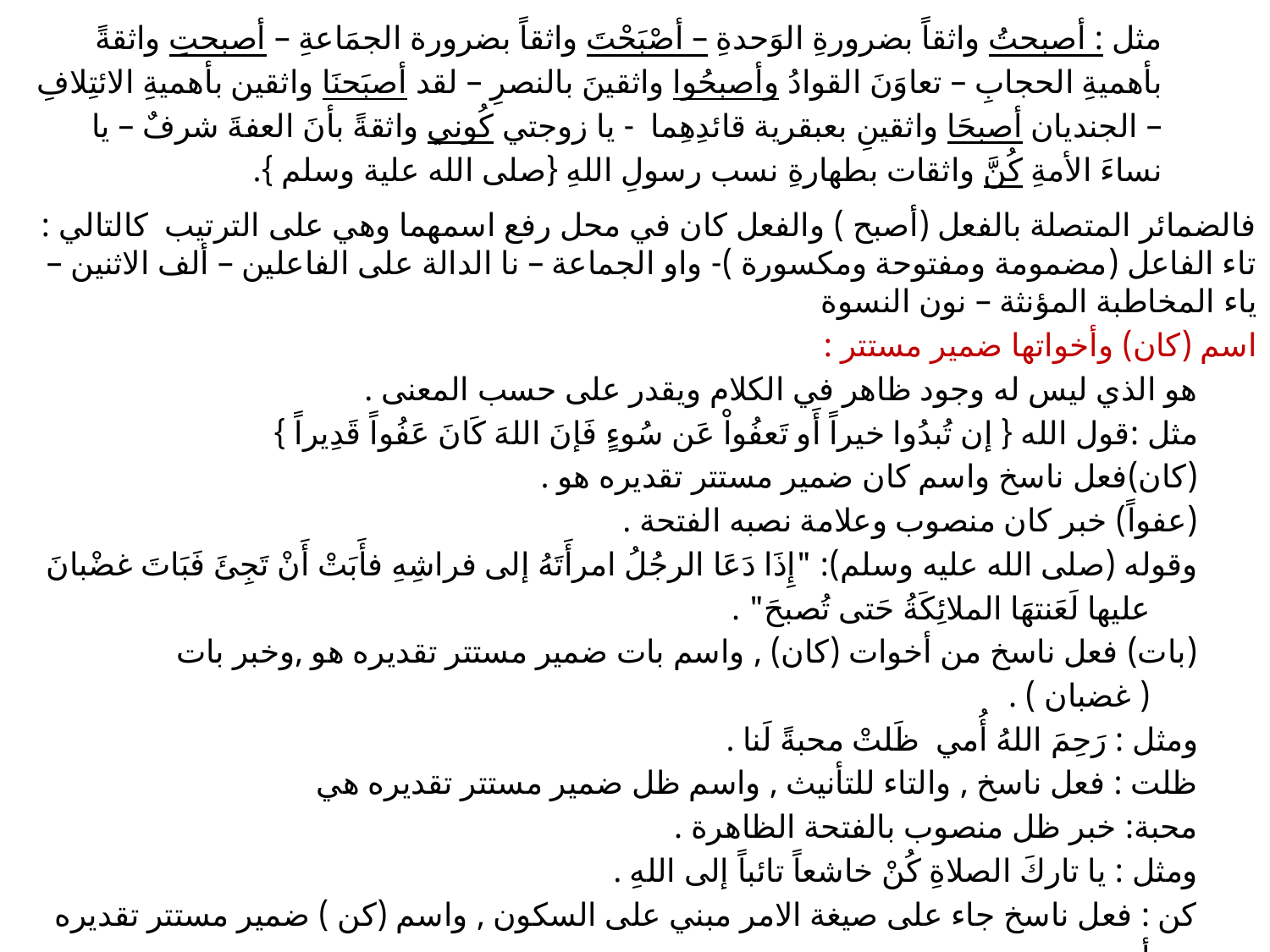

مثل : أصبحتُ واثقاً بضرورةِ الوَحدةِ – أصْبَحْتَ واثقاً بضرورة الجمَاعةِ – أصبحتِ واثقةً بأهميةِ الحجابِ – تعاوَنَ القوادُ وأصبحُوا واثقينَ بالنصرِ – لقد أصبَحنَا واثقين بأهميةِ الائتِلافِ – الجنديان أصبحَا واثقينِ بعبقرية قائدِهِما  - يا زوجتي كُوني واثقةً بأنَ العفةَ شرفٌ – يا نساءَ الأمةِ كُنَّ واثقات بطهارةِ نسب رسولِ اللهِ {صلى الله علية وسلم }.
فالضمائر المتصلة بالفعل (أصبح ) والفعل كان في محل رفع اسمهما وهي على الترتيب  كالتالي : تاء الفاعل (مضمومة ومفتوحة ومكسورة )- واو الجماعة – نا الدالة على الفاعلين – ألف الاثنين – ياء المخاطبة المؤنثة – نون النسوة
اسم (كان) وأخواتها ضمير مستتر :
هو الذي ليس له وجود ظاهر في الكلام ويقدر على حسب المعنى .
مثل :قول الله { إن تُبدُوا خيراً أَو تَعفُواْ عَن سُوءٍ فَإنَ اللهَ كَانَ عَفُواً قَدِيراً }
(كان)فعل ناسخ واسم كان ضمير مستتر تقديره هو .
(عفواً) خبر كان منصوب وعلامة نصبه الفتحة .
وقوله (صلى الله عليه وسلم): "إِذَا دَعَا الرجُلُ امرأَتَهُ إلى فراشِهِ فأَبَتْ أَنْ تَجِئَ فَبَاتَ غضْبانَ عليها لَعَنتهَا الملائِكَةُ حَتى تُصبحَ" .
(بات) فعل ناسخ من أخوات (كان) , واسم بات ضمير مستتر تقديره هو ,وخبر بات ( غضبان ) .
ومثل : رَحِمَ اللهُ أُمي  ظَلتْ محبةً لَنا .
ظلت : فعل ناسخ , والتاء للتأنيث , واسم ظل ضمير مستتر تقديره هي
محبة: خبر ظل منصوب بالفتحة الظاهرة .
ومثل : يا تاركَ الصلاةِ كُنْ خاشعاً تائباً إلى اللهِ .
كن : فعل ناسخ جاء على صيغة الامر مبني على السكون , واسم (كن ) ضمير مستتر تقديره أنت .
خاشعاً: خبر اصبح منصوب وعلامة نصبة الفتحة .